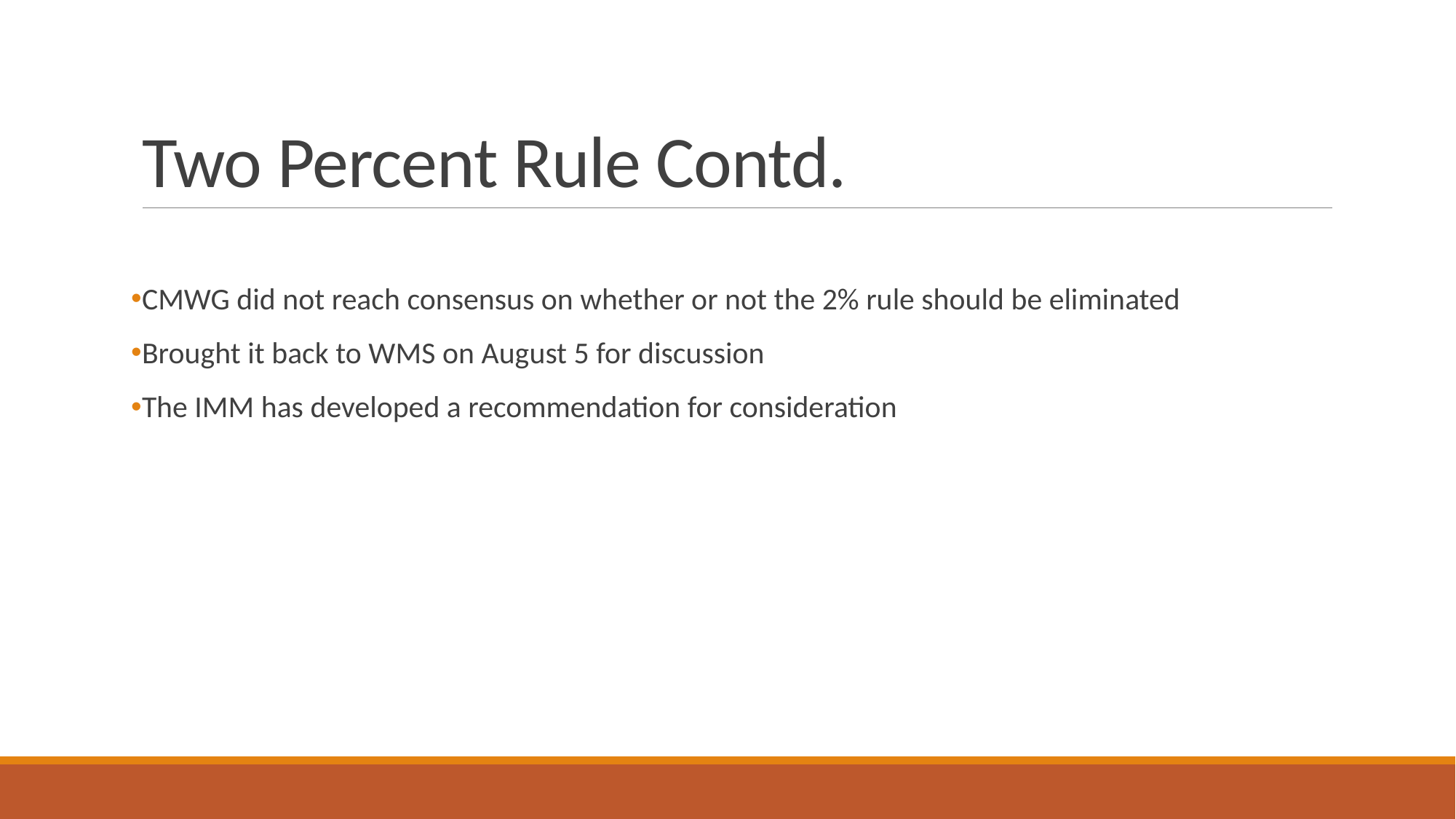

# Two Percent Rule Contd.

CMWG did not reach consensus on whether or not the 2% rule should be eliminated
Brought it back to WMS on August 5 for discussion
The IMM has developed a recommendation for consideration